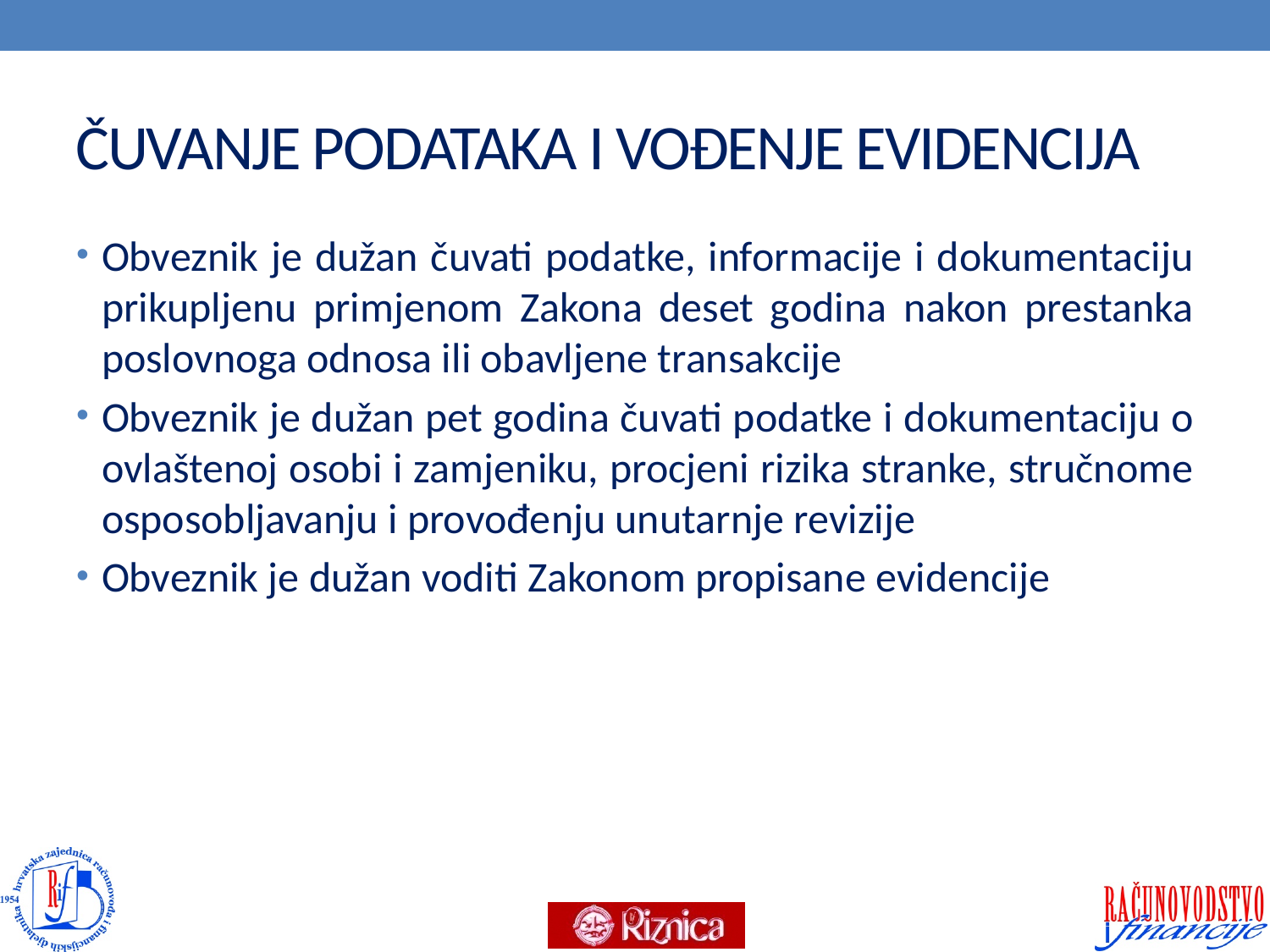

# ČUVANJE PODATAKA I VOĐENJE EVIDENCIJA
Obveznik je dužan čuvati podatke, informacije i dokumentaciju prikupljenu primjenom Zakona deset godina nakon prestanka poslovnoga odnosa ili obavljene transakcije
Obveznik je dužan pet godina čuvati podatke i dokumentaciju o ovlaštenoj osobi i zamjeniku, procjeni rizika stranke, stručnome osposobljavanju i provođenju unutarnje revizije
Obveznik je dužan voditi Zakonom propisane evidencije